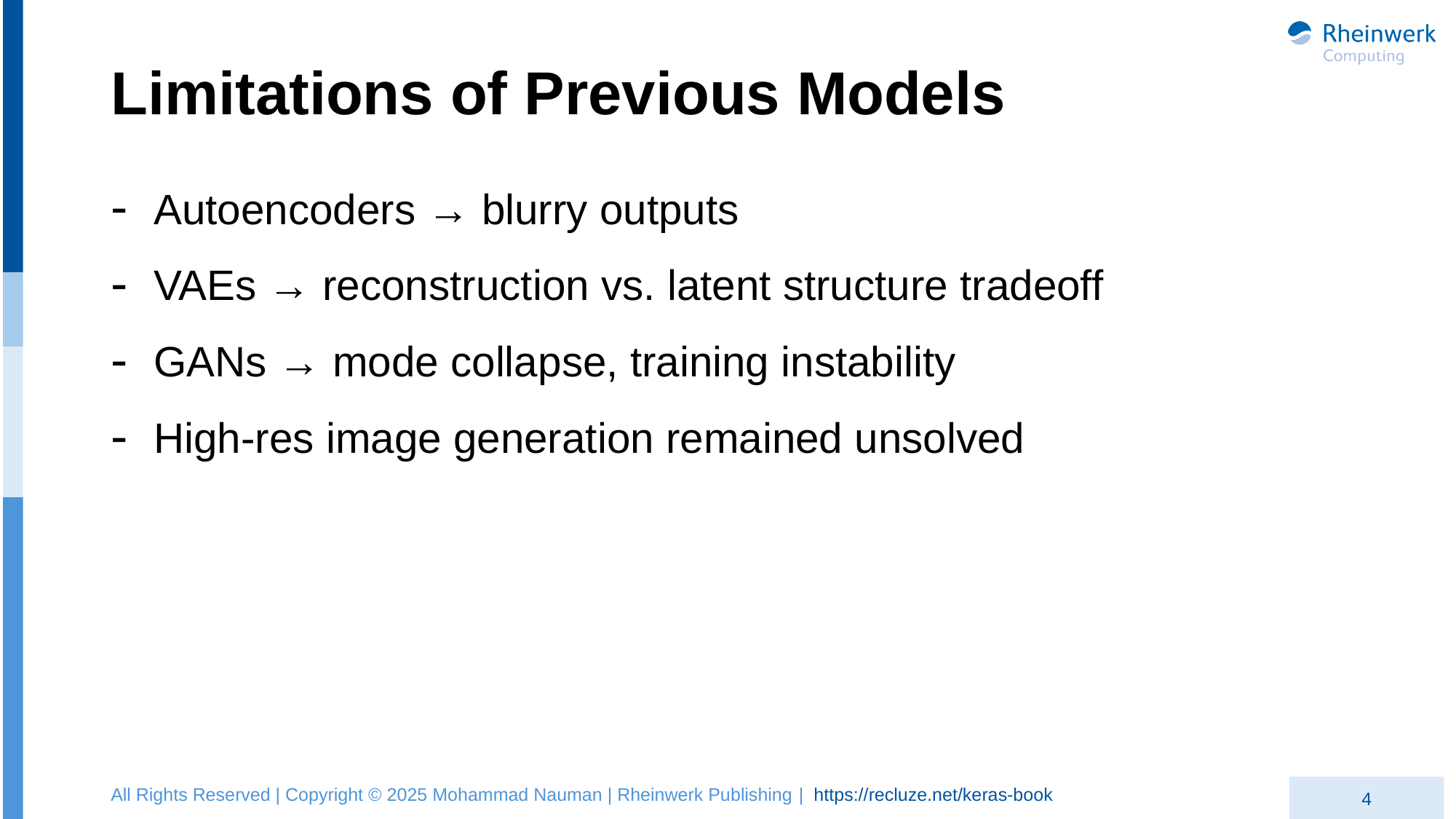

# Limitations of Previous Models
Autoencoders → blurry outputs
VAEs → reconstruction vs. latent structure tradeoff
GANs → mode collapse, training instability
High-res image generation remained unsolved